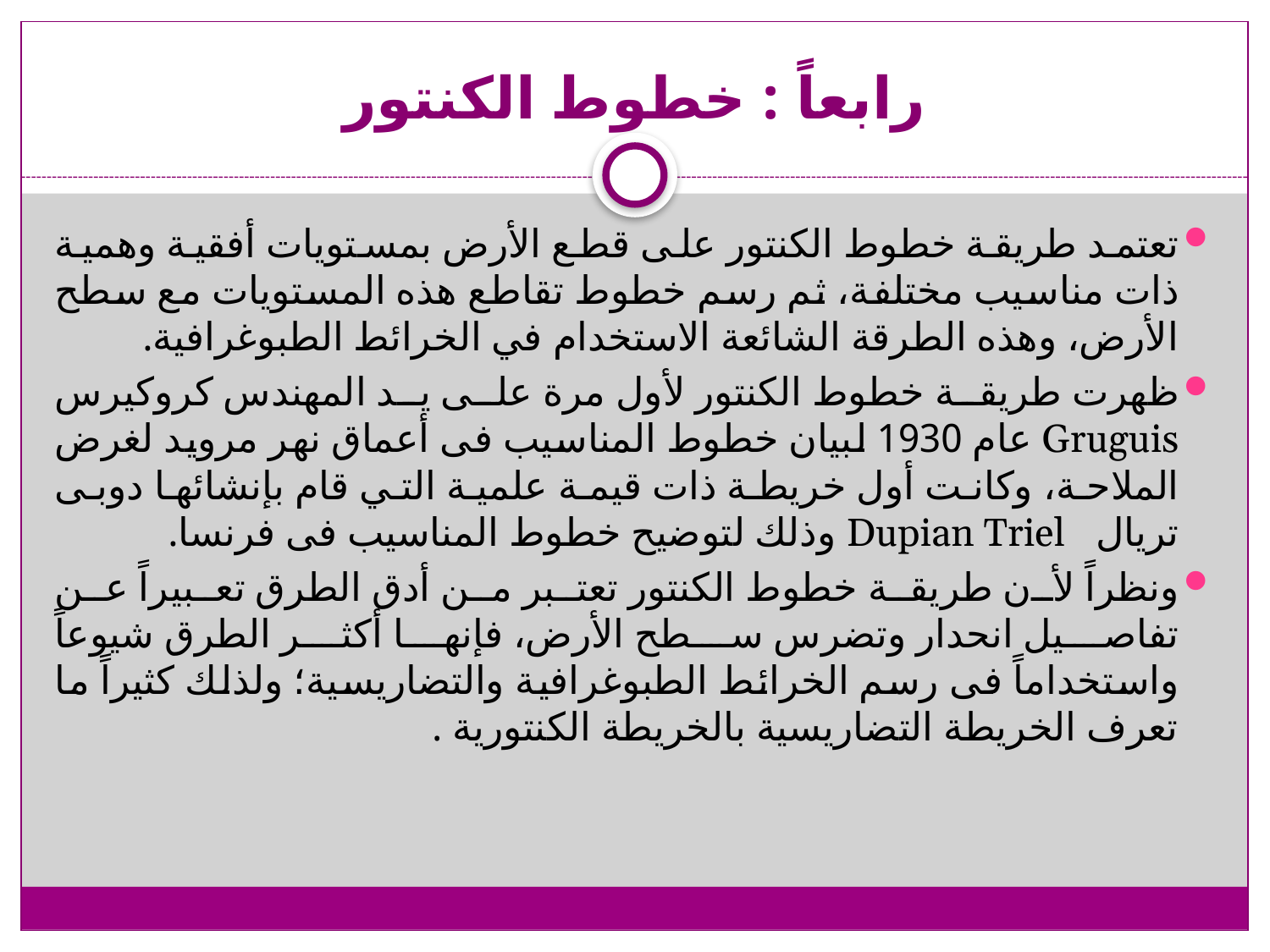

# رابعاً : خطوط الكنتور
تعتمد طريقة خطوط الكنتور على قطع الأرض بمستويات أفقية وهمية ذات مناسيب مختلفة، ثم رسم خطوط تقاطع هذه المستويات مع سطح الأرض، وهذه الطرقة الشائعة الاستخدام في الخرائط الطبوغرافية.
ظهرت طريقة خطوط الكنتور لأول مرة على يد المهندس كروكيرس Gruguis عام 1930 لبيان خطوط المناسيب فى أعماق نهر مرويد لغرض الملاحة، وكانت أول خريطة ذات قيمة علمية التي قام بإنشائها دوبى تريال   Dupian Triel وذلك لتوضيح خطوط المناسيب فى فرنسا.
ونظراً لأن طريقة خطوط الكنتور تعتبر من أدق الطرق تعبيراً عن تفاصيل انحدار وتضرس سطح الأرض، فإنها أكثر الطرق شيوعاً واستخداماً فى رسم الخرائط الطبوغرافية والتضاريسية؛ ولذلك كثيراً ما تعرف الخريطة التضاريسية بالخريطة الكنتورية .